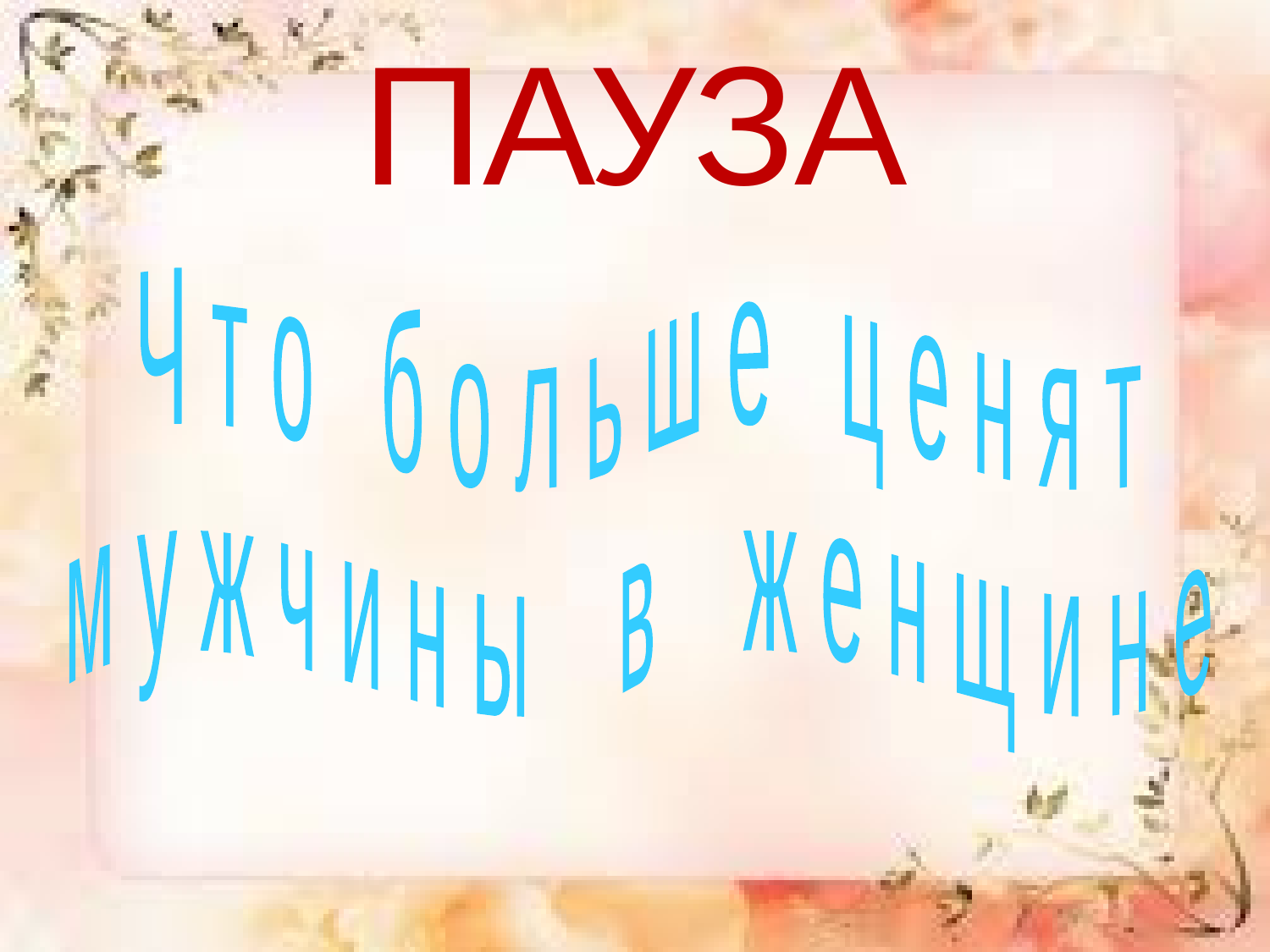

# ПАУЗА
Ч т о   б о л ь ш е   ц е н я т
м у ж ч и н ы    в    ж е н щ и н е